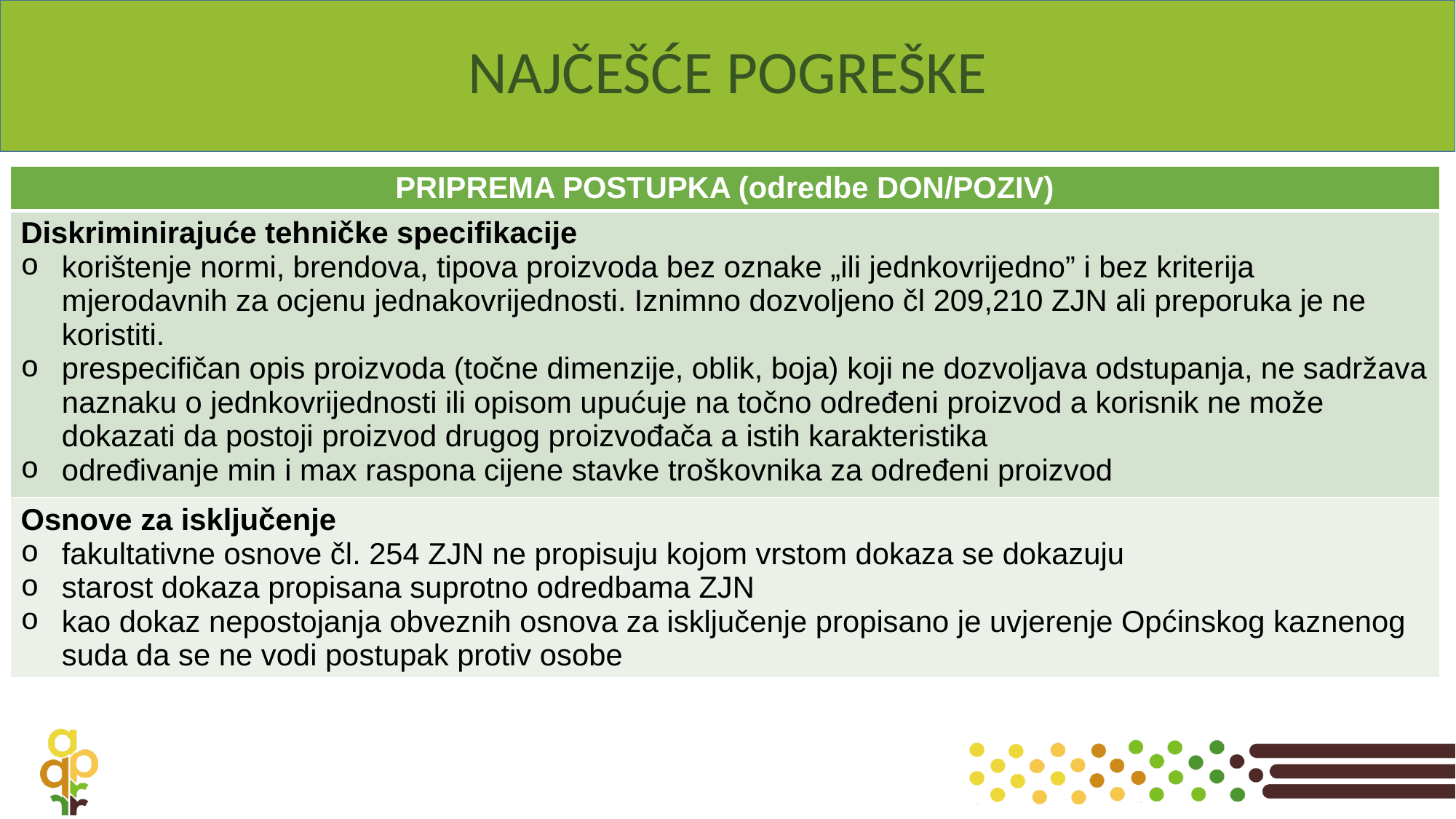

# NAJČEŠĆE POGREŠKE

| PRIPREMA POSTUPKA (odredbe DON/POZIV) |
| --- |
| Diskriminirajuće tehničke specifikacije korištenje normi, brendova, tipova proizvoda bez oznake „ili jednkovrijedno” i bez kriterija mjerodavnih za ocjenu jednakovrijednosti. Iznimno dozvoljeno čl 209,210 ZJN ali preporuka je ne koristiti. prespecifičan opis proizvoda (točne dimenzije, oblik, boja) koji ne dozvoljava odstupanja, ne sadržava naznaku o jednkovrijednosti ili opisom upućuje na točno određeni proizvod a korisnik ne može dokazati da postoji proizvod drugog proizvođača a istih karakteristika određivanje min i max raspona cijene stavke troškovnika za određeni proizvod |
| Osnove za isključenje fakultativne osnove čl. 254 ZJN ne propisuju kojom vrstom dokaza se dokazuju starost dokaza propisana suprotno odredbama ZJN kao dokaz nepostojanja obveznih osnova za isključenje propisano je uvjerenje Općinskog kaznenog suda da se ne vodi postupak protiv osobe |